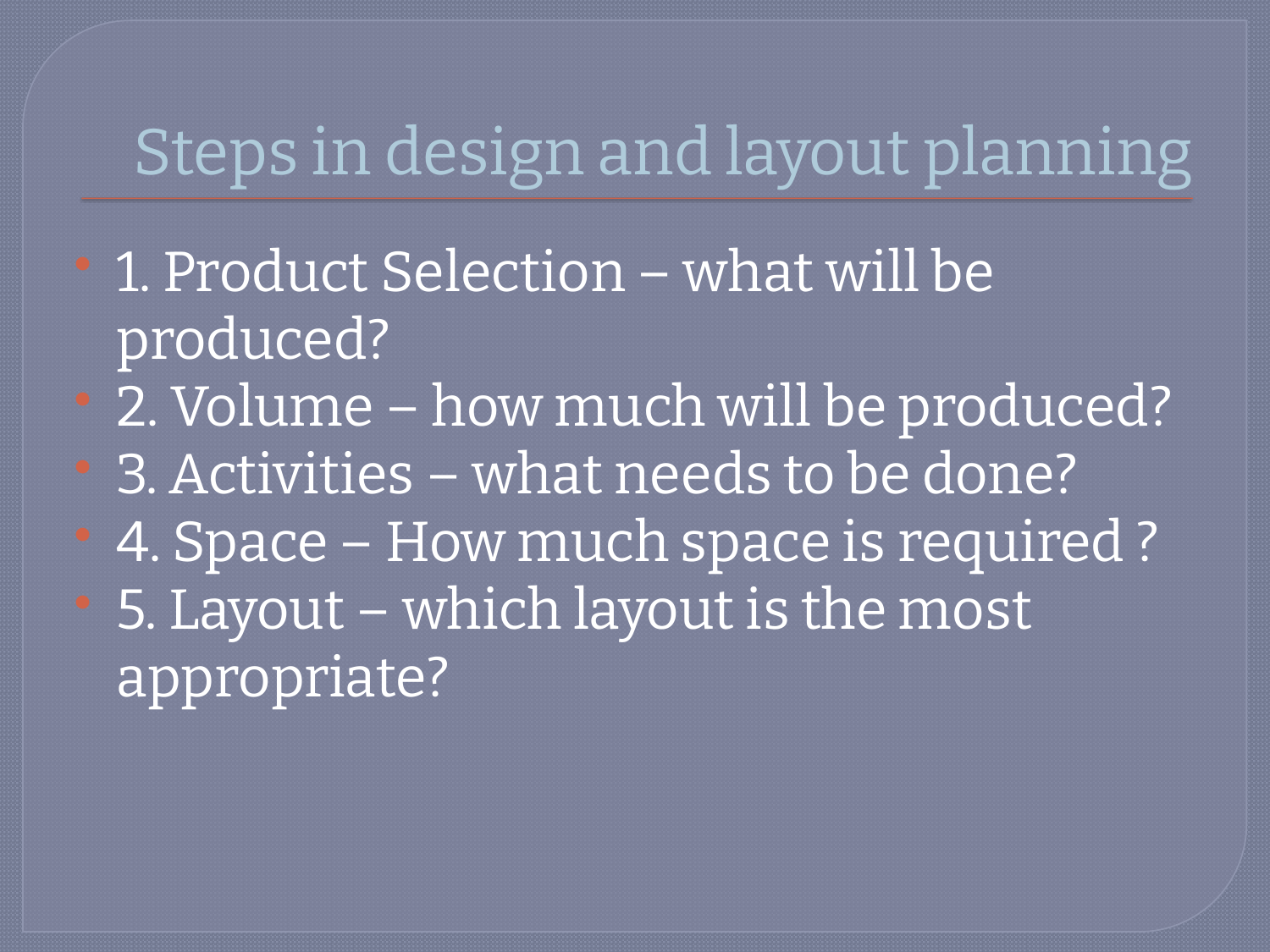

# Steps in design and layout planning
1. Product Selection – what will be produced?
2. Volume – how much will be produced?
3. Activities – what needs to be done?
4. Space – How much space is required ?
5. Layout – which layout is the most appropriate?